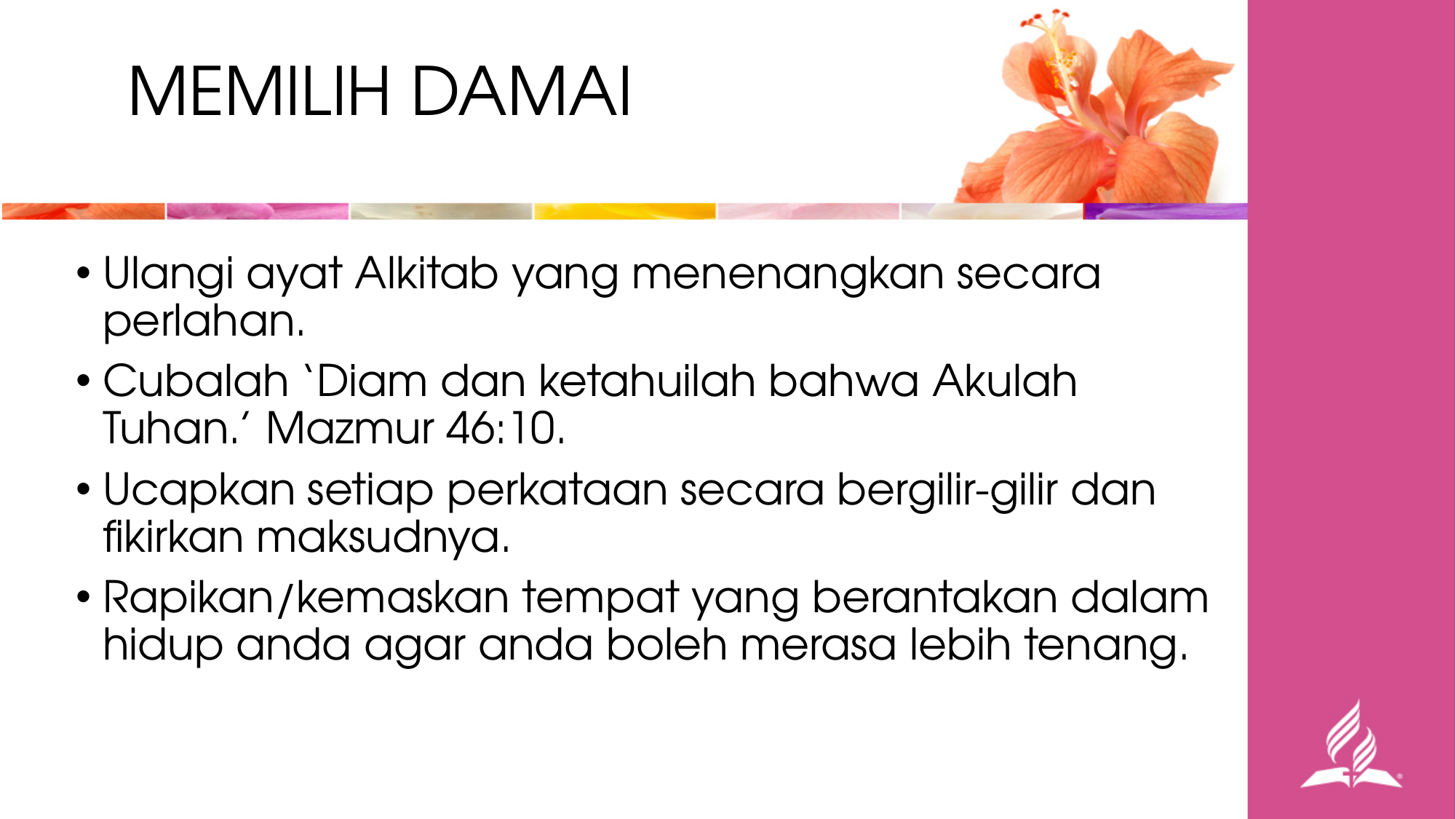

MEMILIH DAMAI
Ulangi ayat Alkitab yang menenangkan secara perlahan.
Cubalah ‘Diam dan ketahuilah bahwa Akulah Tuhan.’ Mazmur 46:10.
Ucapkan setiap perkataan secara bergilir-gilir dan fikirkan maksudnya.
Rapikan/kemaskan tempat yang berantakan dalam hidup anda agar anda boleh merasa lebih tenang.